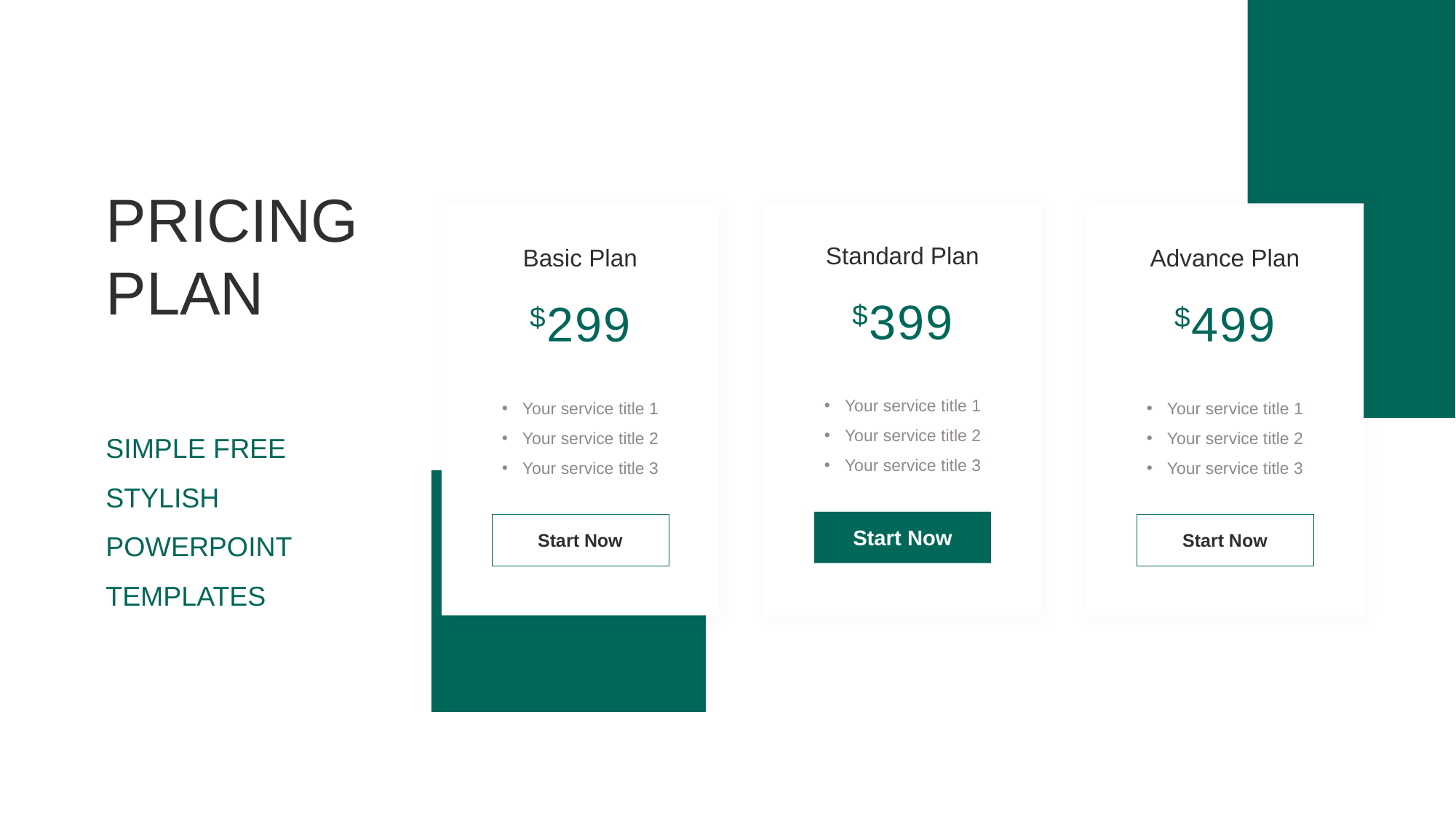

# PRICING PLAN

Standard Plan
Basic Plan
Advance Plan
$399
$299
$499
Your service title 1
Your service title 2
Your service title 3
Your service title 1
Your service title 2
Your service title 3
Your service title 1
Your service title 2
Your service title 3
SIMPLE FREE STYLISH
POWERPOINT TEMPLATES

Start Now
Start Now
Start Now